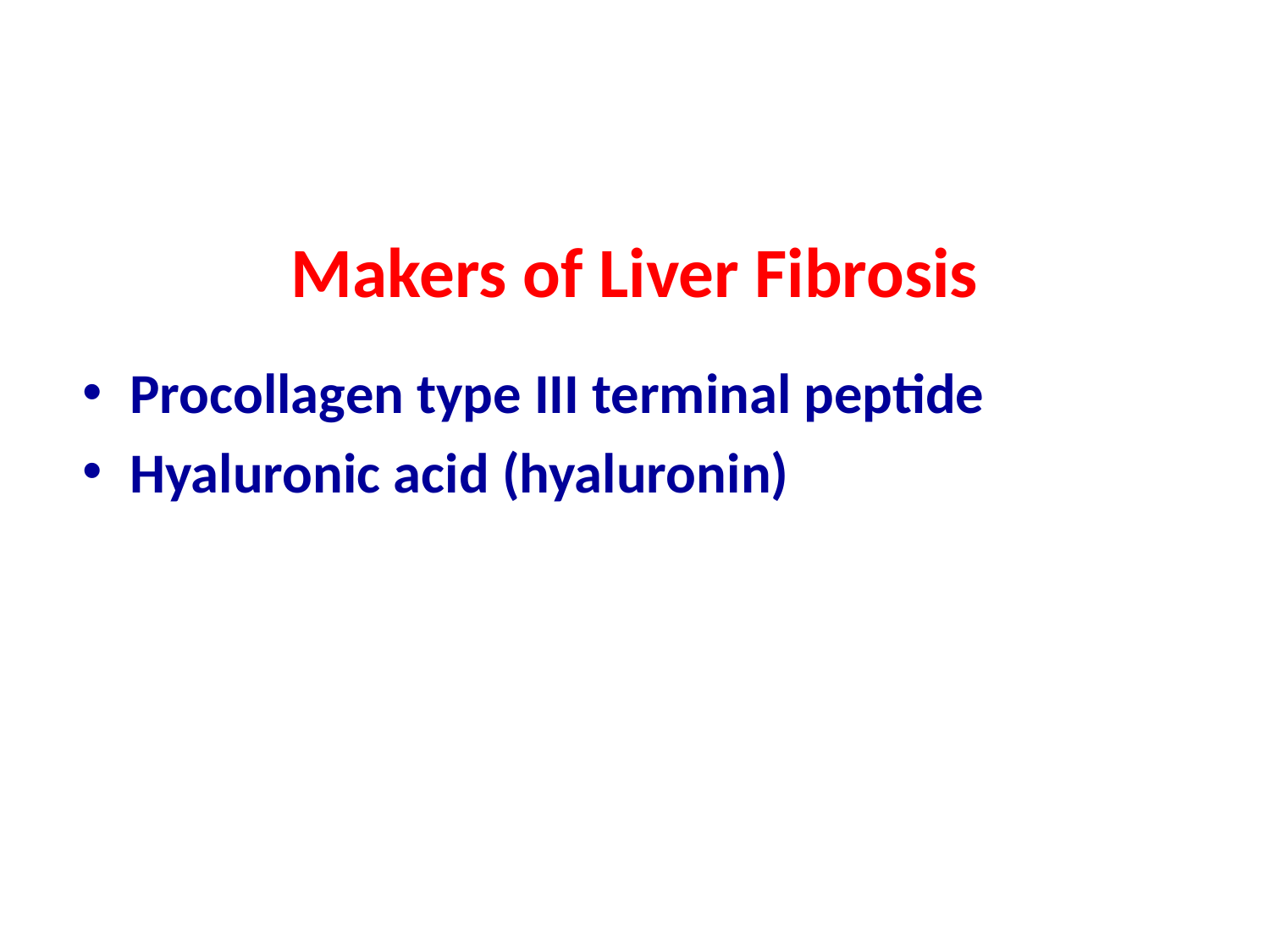

Makers of Liver Fibrosis

Procollagen type III terminal peptide
Hyaluronic acid (hyaluronin)